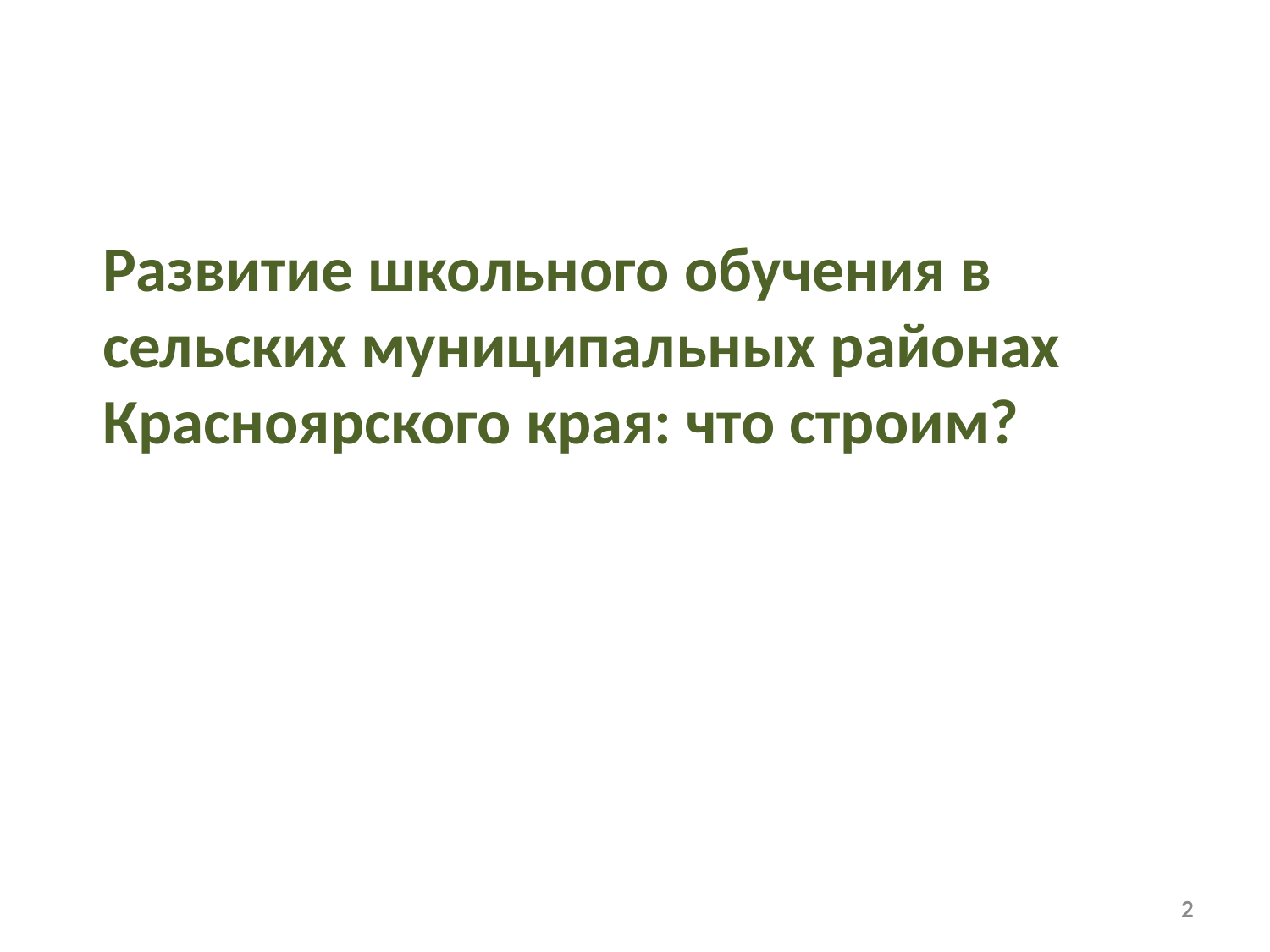

Развитие школьного обучения в сельских муниципальных районах Красноярского края: что строим?
2